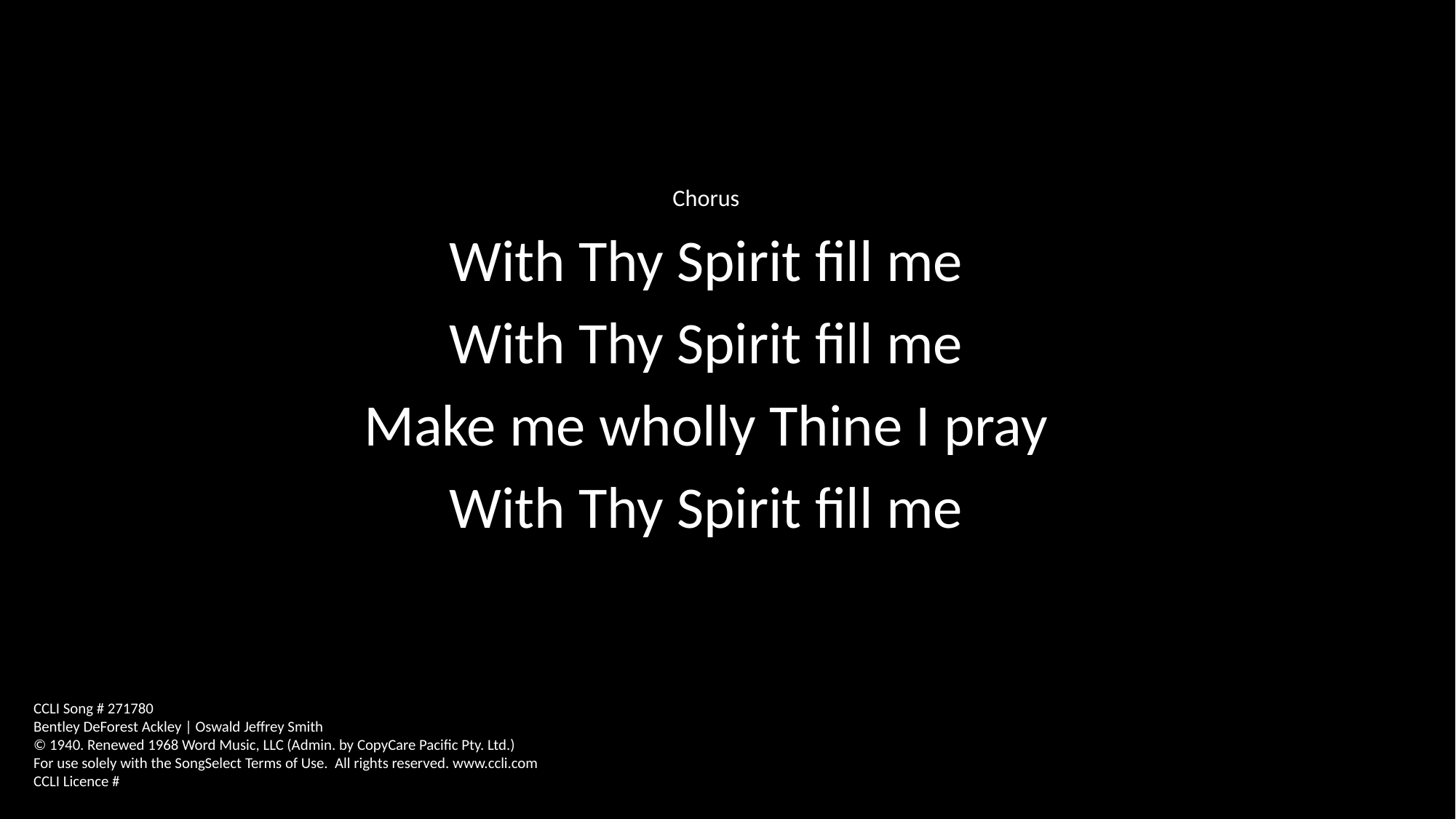

Chorus
With Thy Spirit fill me
With Thy Spirit fill me
Make me wholly Thine I pray
With Thy Spirit fill me
CCLI Song # 271780
Bentley DeForest Ackley | Oswald Jeffrey Smith
© 1940. Renewed 1968 Word Music, LLC (Admin. by CopyCare Pacific Pty. Ltd.)
For use solely with the SongSelect Terms of Use.  All rights reserved. www.ccli.com
CCLI Licence #